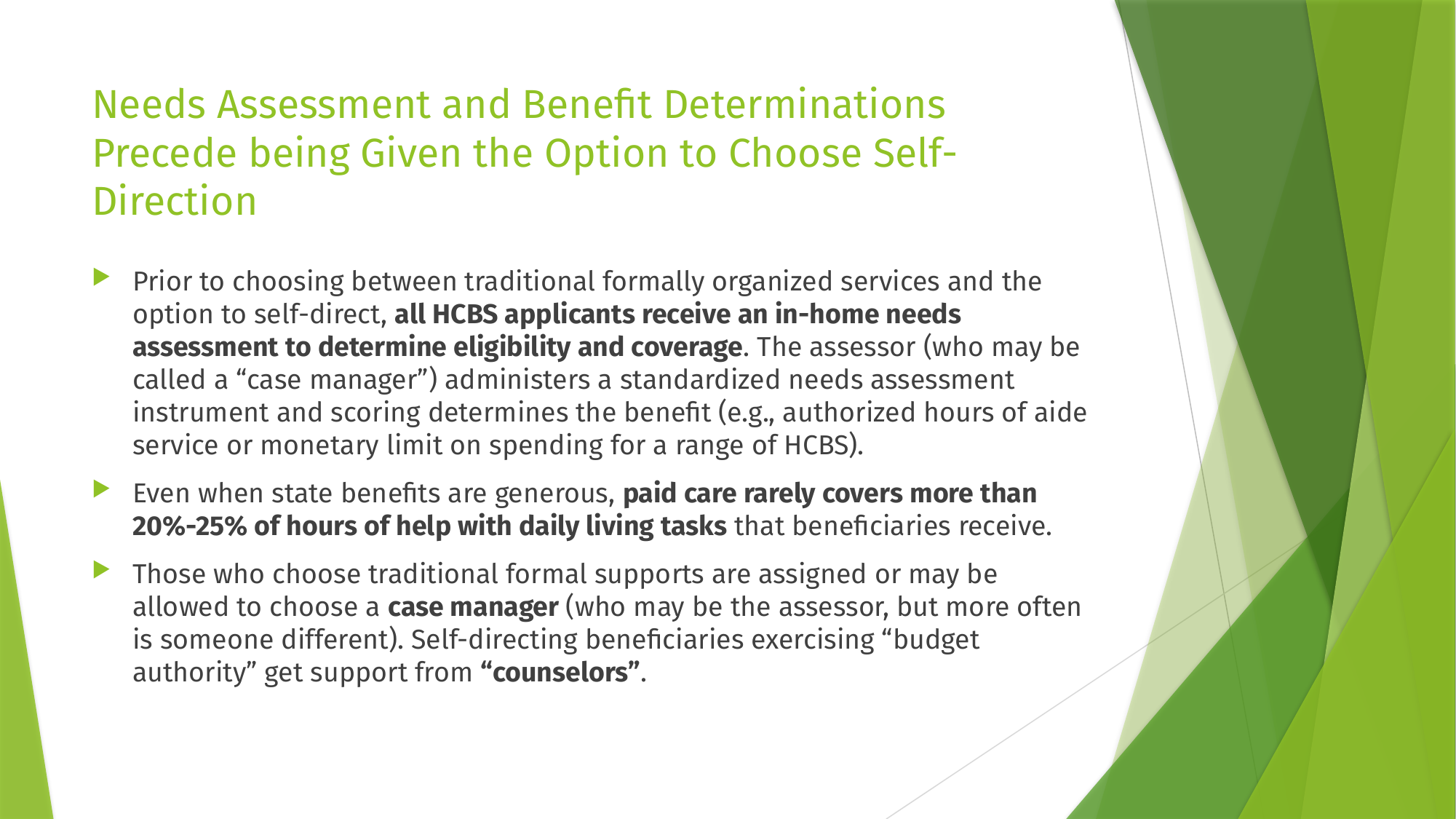

# Needs Assessment and Benefit Determinations Precede being Given the Option to Choose Self-Direction
Prior to choosing between traditional formally organized services and the option to self-direct, all HCBS applicants receive an in-home needs assessment to determine eligibility and coverage. The assessor (who may be called a “case manager”) administers a standardized needs assessment instrument and scoring determines the benefit (e.g., authorized hours of aide service or monetary limit on spending for a range of HCBS).
Even when state benefits are generous, paid care rarely covers more than 20%-25% of hours of help with daily living tasks that beneficiaries receive.
Those who choose traditional formal supports are assigned or may be allowed to choose a case manager (who may be the assessor, but more often is someone different). Self-directing beneficiaries exercising “budget authority” get support from “counselors”.